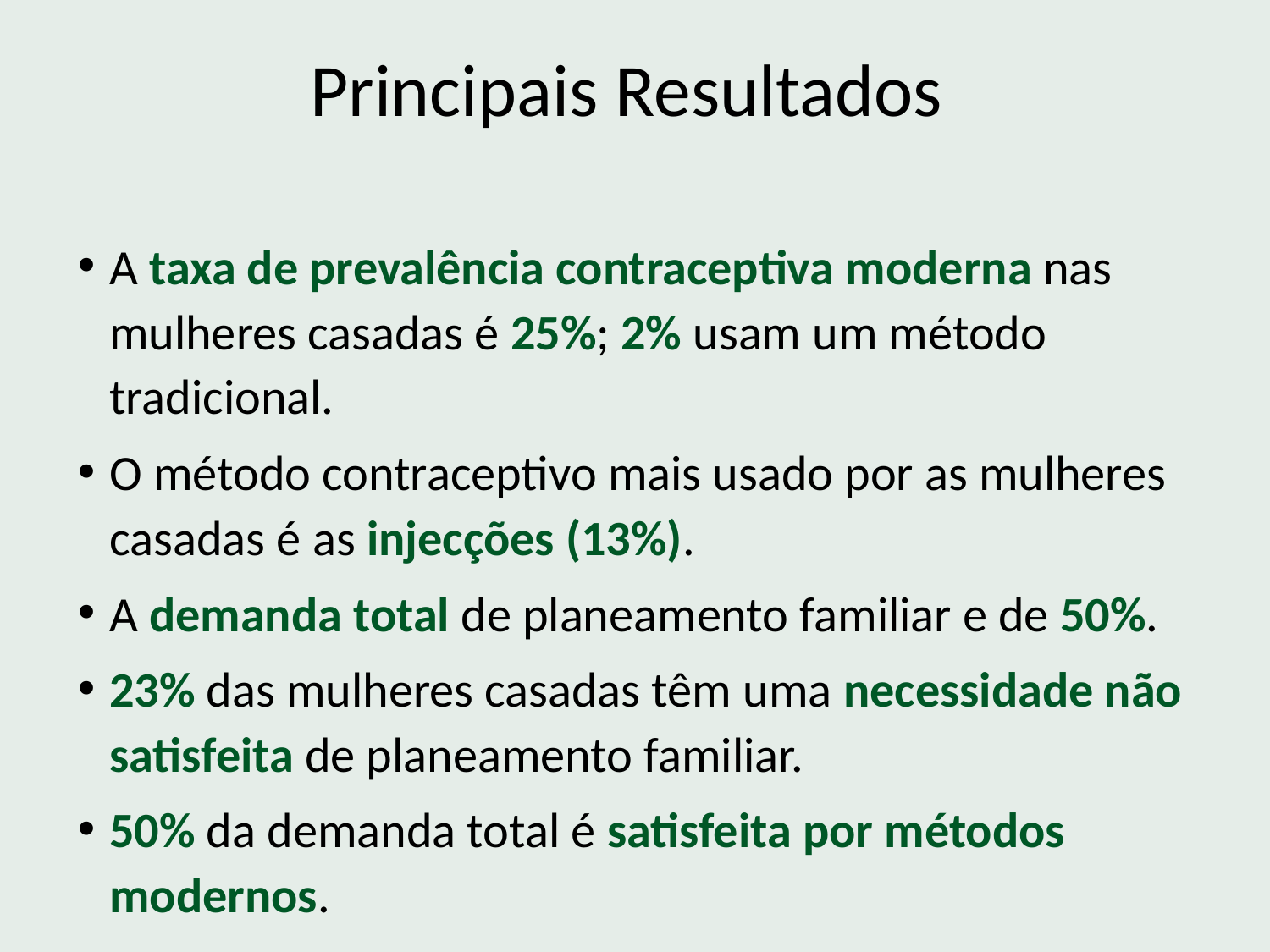

# Principais Resultados
A taxa de prevalência contraceptiva moderna nas mulheres casadas é 25%; 2% usam um método tradicional.
O método contraceptivo mais usado por as mulheres casadas é as injecções (13%).
A demanda total de planeamento familiar e de 50%.
23% das mulheres casadas têm uma necessidade não satisfeita de planeamento familiar.
50% da demanda total é satisfeita por métodos modernos.